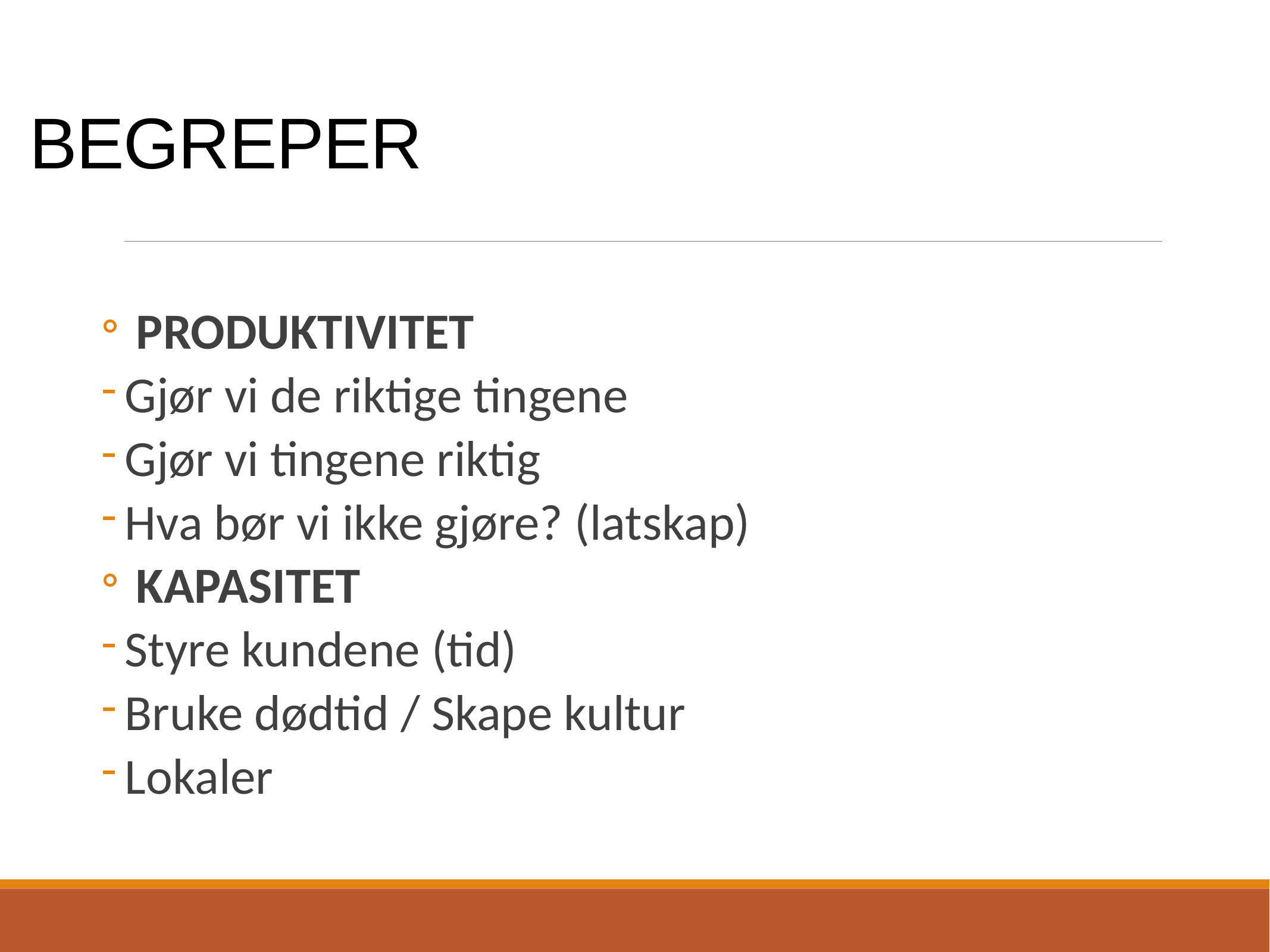

# BEGREPER

 PRODUKTIVITET
Gjør vi de riktige tingene
Gjør vi tingene riktig
Hva bør vi ikke gjøre? (latskap)
 KAPASITET
Styre kundene (tid)
Bruke dødtid / Skape kultur
Lokaler